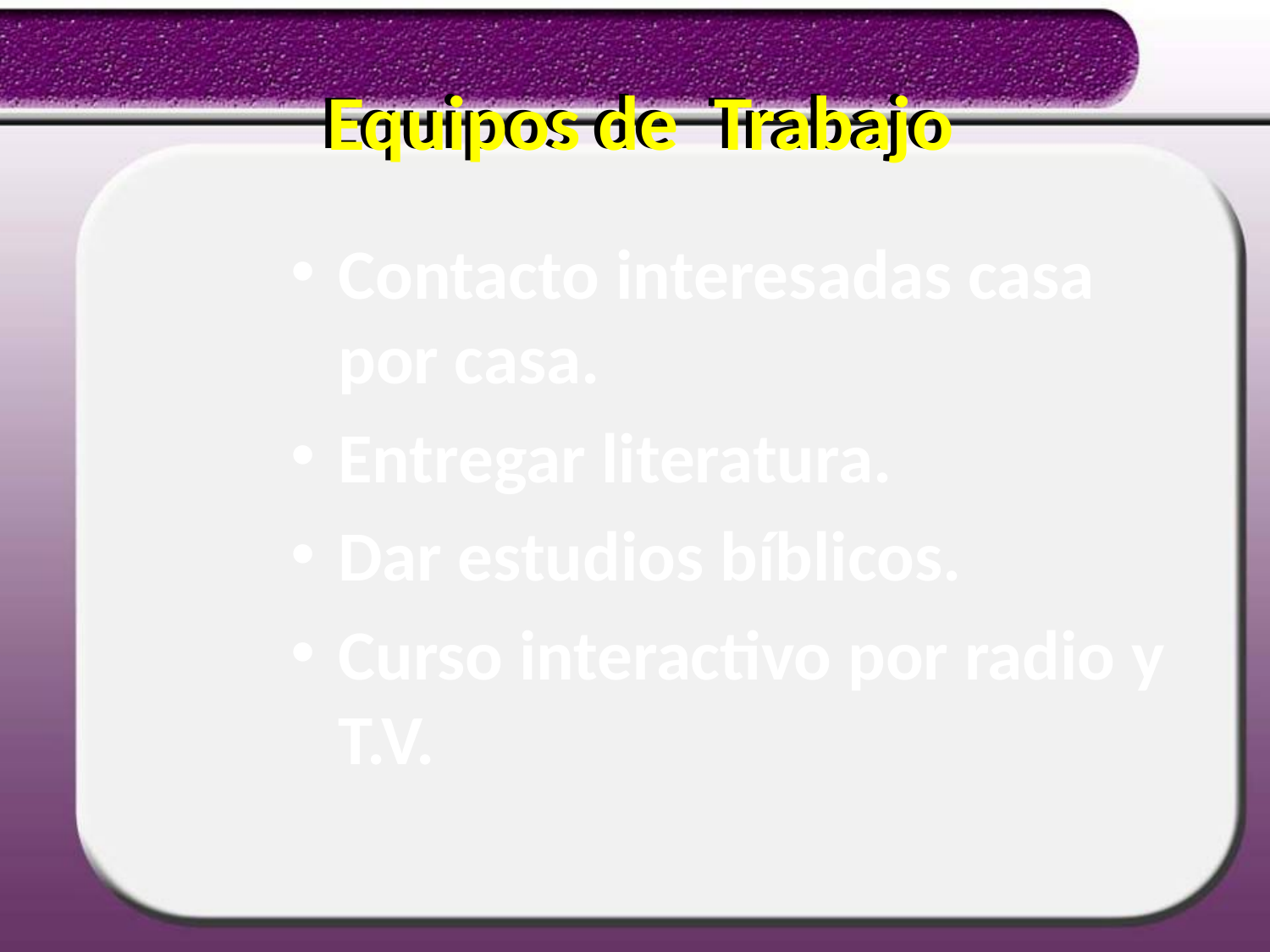

# Equipos de  Trabajo
Equipos de  Trabajo
Contacto interesadas casa por casa.
Entregar literatura.
Dar estudios bíblicos.
Curso interactivo por radio y  T.V.